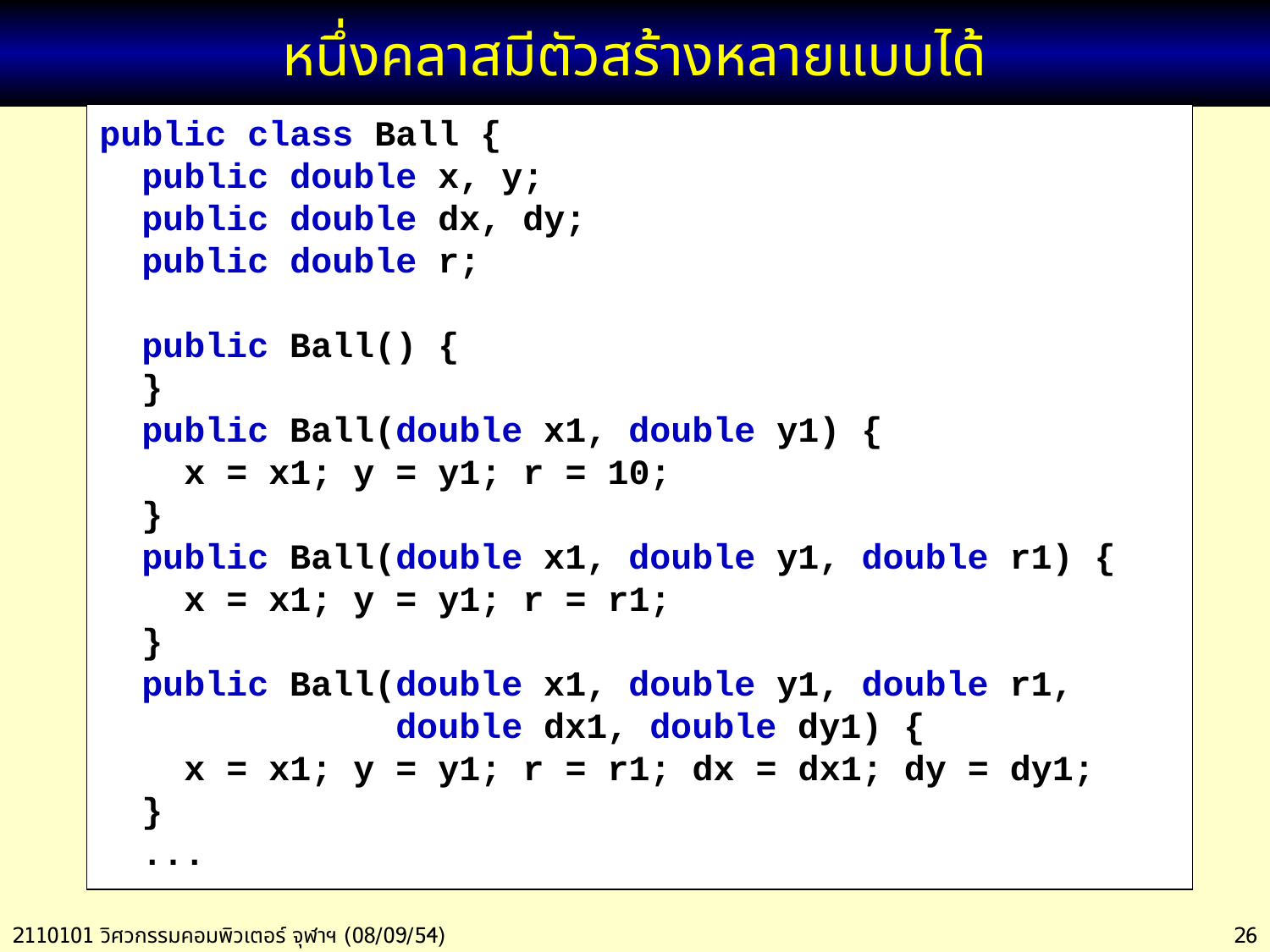

# หนึ่งคลาสมีตัวสร้างหลายแบบได้
public class Ball {
  public double x, y;
  public double dx, dy;
  public double r;

  public Ball() {
  }
  public Ball(double x1, double y1) {
    x = x1; y = y1; r = 10;
  }
  public Ball(double x1, double y1, double r1) {
    x = x1; y = y1; r = r1;
  }
  public Ball(double x1, double y1, double r1,
              double dx1, double dy1) {
    x = x1; y = y1; r = r1; dx = dx1; dy = dy1;
  }
  ...